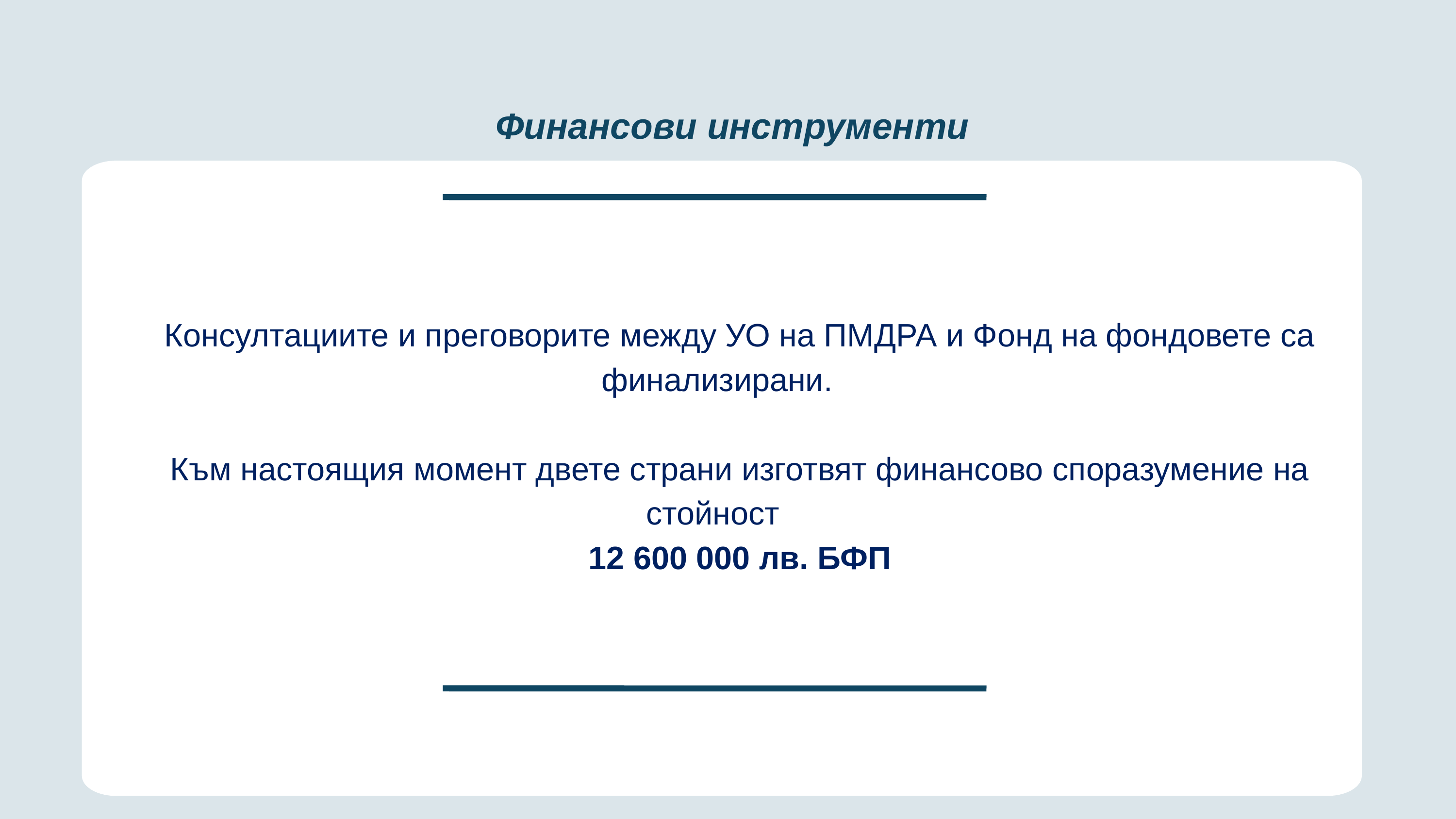

Финансови инструменти

Консултациите и преговорите между УО на ПМДРА и Фонд на фондовете са финализирани.

Към настоящия момент двете страни изготвят финансово споразумение на стойност
12 600 000 лв. БФП